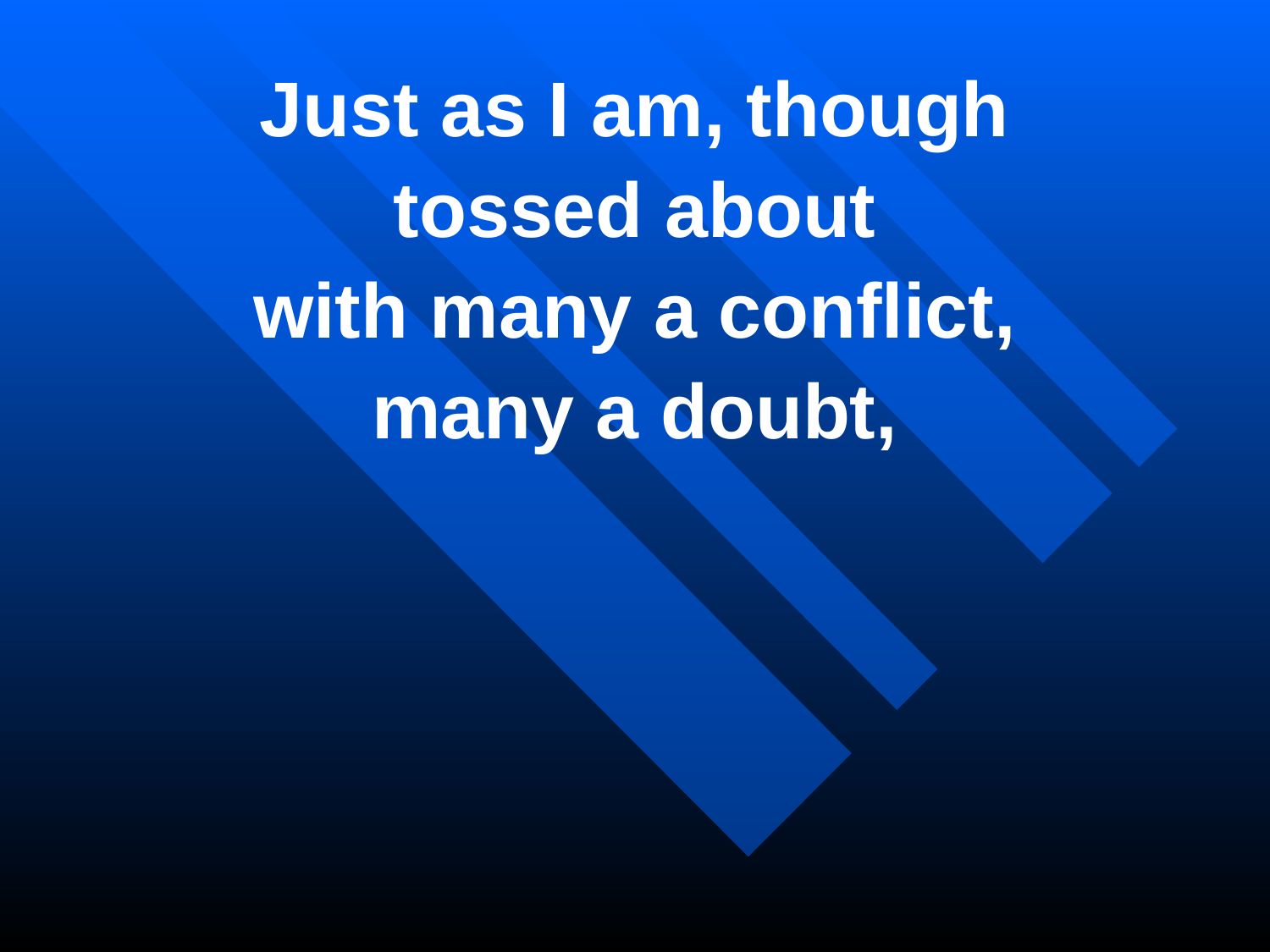

Just as I am, though
tossed about
with many a conflict,
many a doubt,